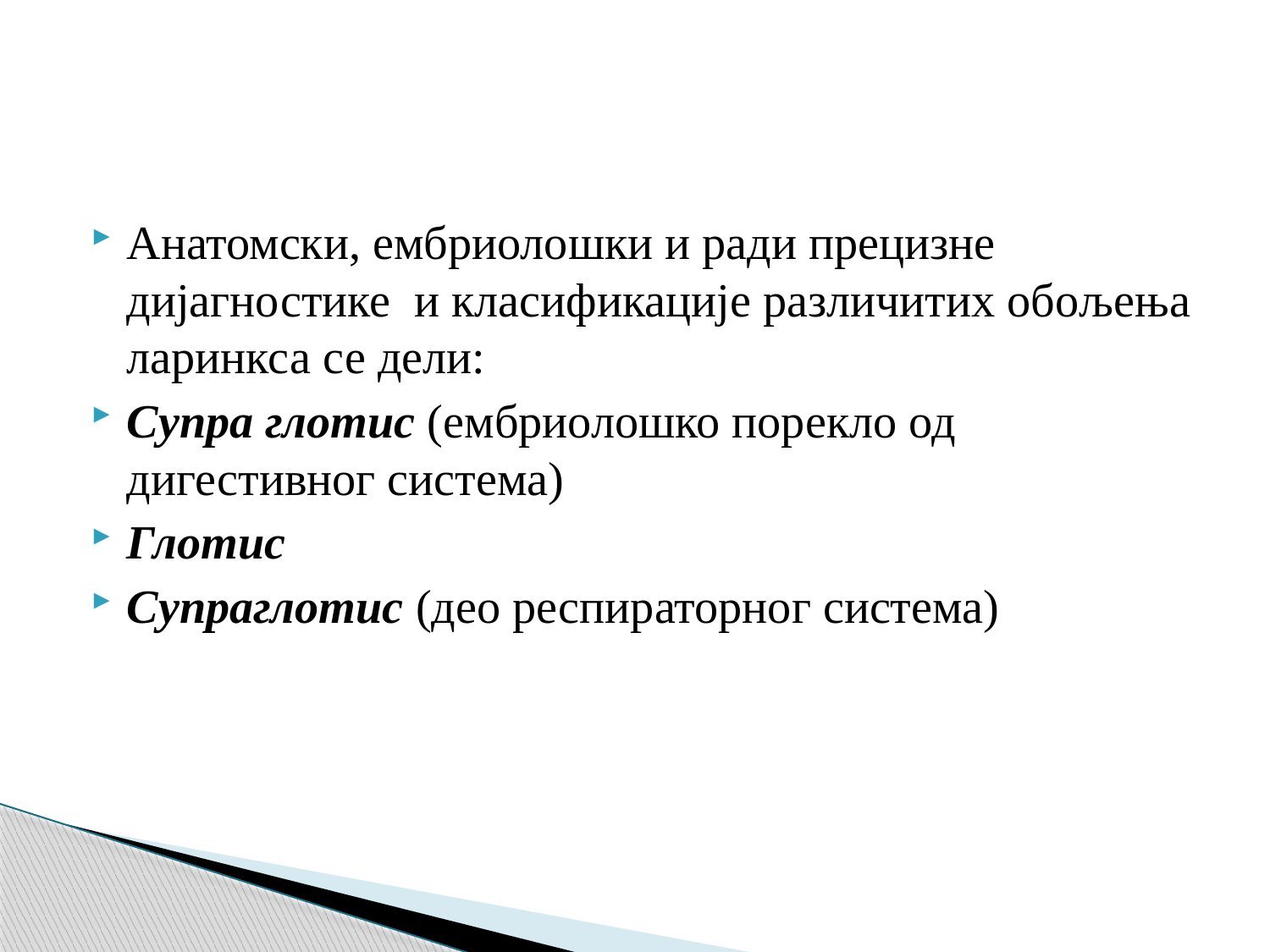

#
Анатомски, ембриолошки и ради прецизне дијагностике  и класификације различитих обољења ларинкса се дели:
Супра глотис (ембриолошко порекло од дигестивног система)
Глотис
Супраглотис (део респираторног система)